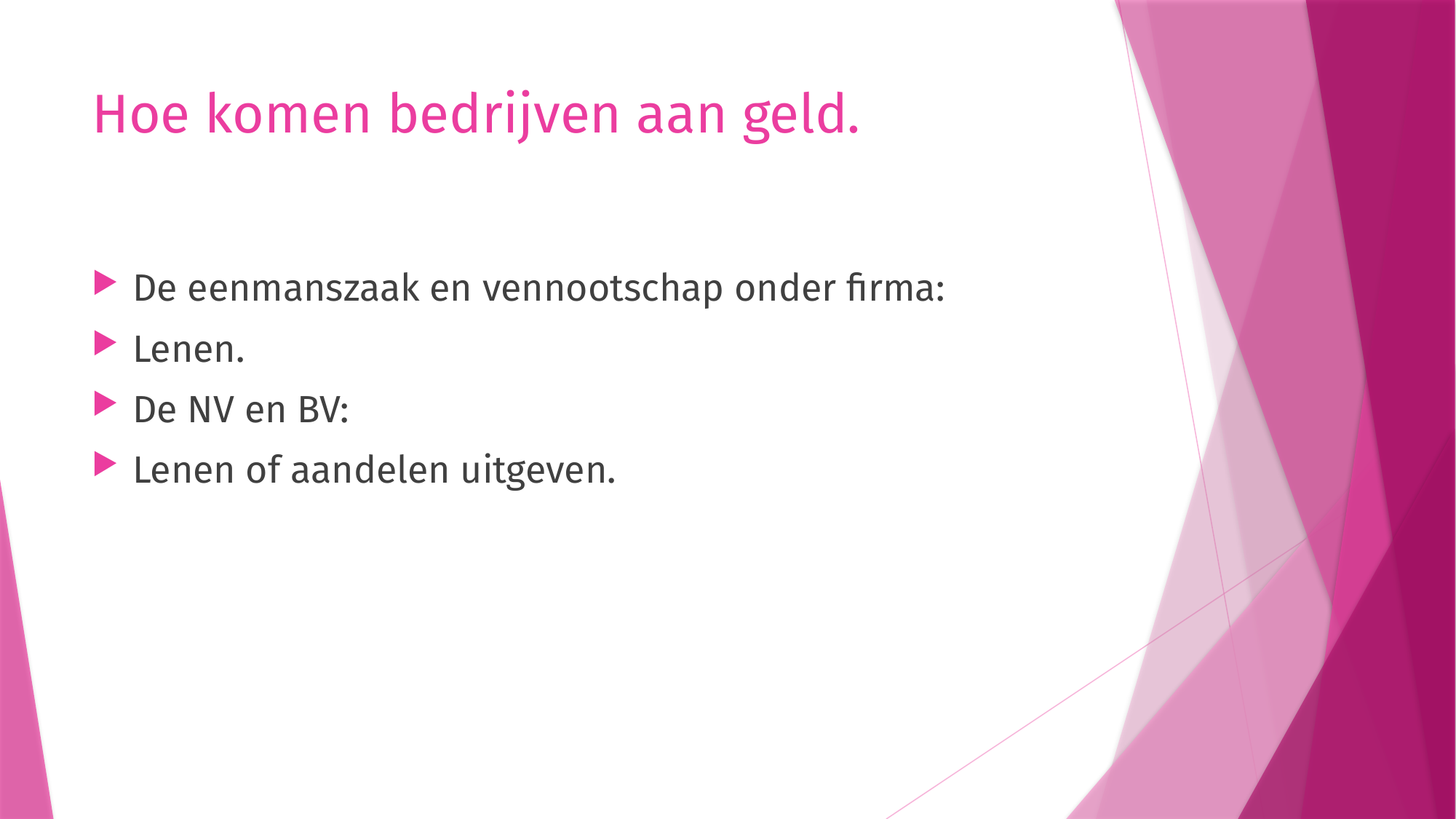

# Hoe komen bedrijven aan geld.
De eenmanszaak en vennootschap onder firma:
Lenen.
De NV en BV:
Lenen of aandelen uitgeven.